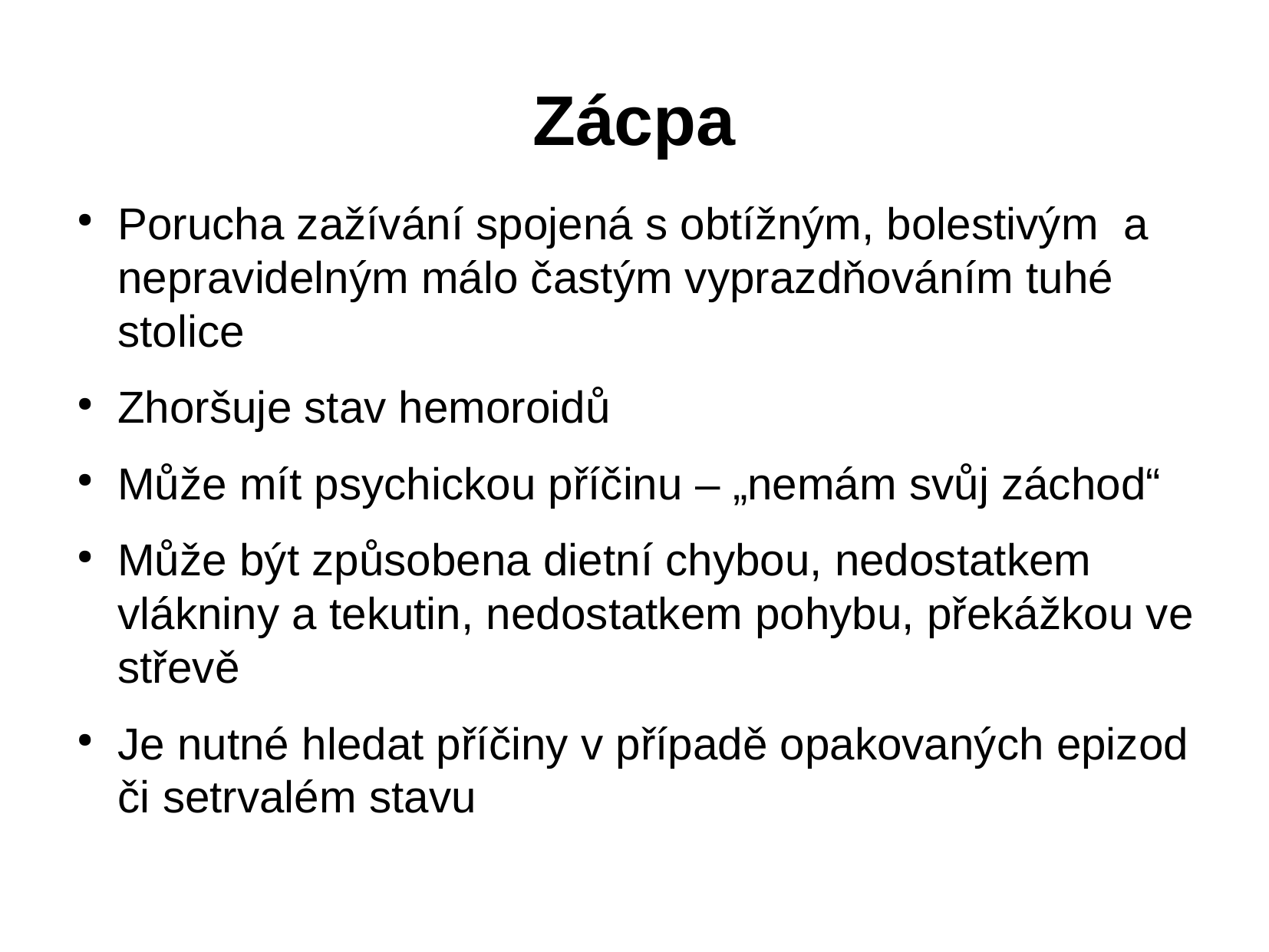

# Zácpa
Porucha zažívání spojená s obtížným, bolestivým  a nepravidelným málo častým vyprazdňováním tuhé stolice
Zhoršuje stav hemoroidů
Může mít psychickou příčinu – „nemám svůj záchod“
Může být způsobena dietní chybou, nedostatkem vlákniny a tekutin, nedostatkem pohybu, překážkou ve střevě
Je nutné hledat příčiny v případě opakovaných epizod či setrvalém stavu